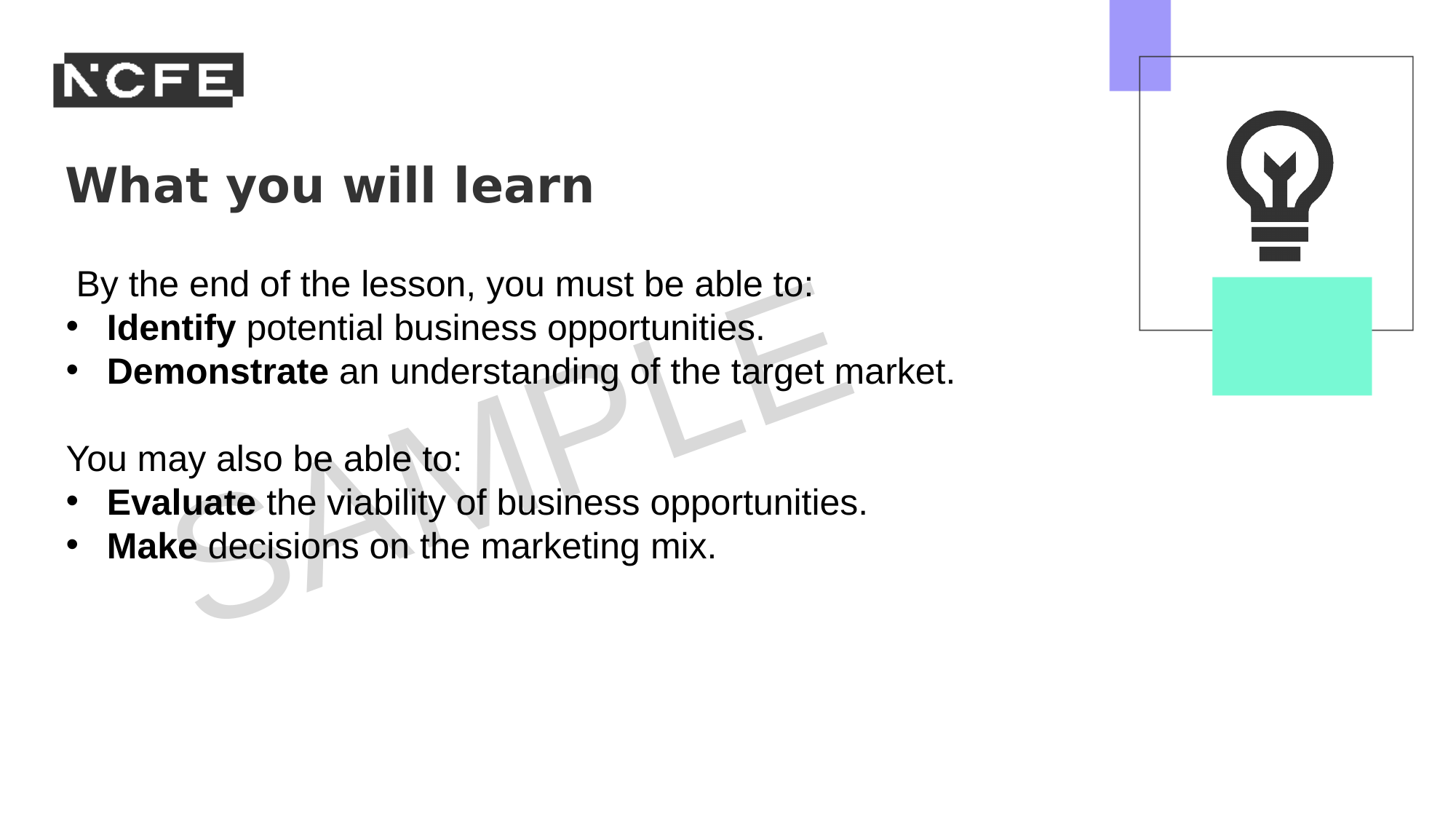

By the end of the lesson, you must be able to:
Identify potential business opportunities.
Demonstrate an understanding of the target market.

You may also be able to:
Evaluate the viability of business opportunities.
Make decisions on the marketing mix.